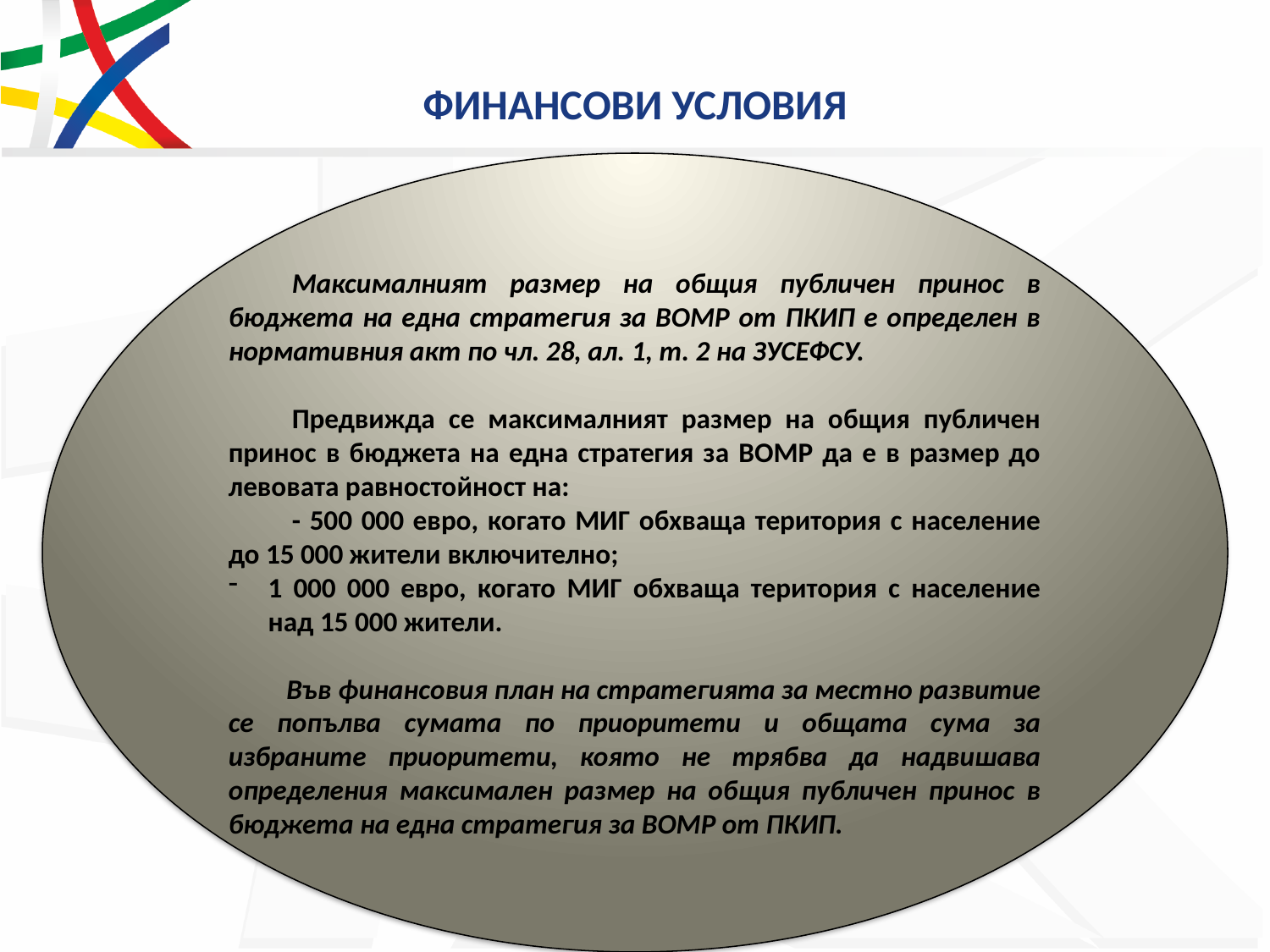

# ФИНАНСОВИ УСЛОВИЯ
Максималният размер на общия публичен принос в бюджета на една стратегия за ВОМР от ПКИП е определен в нормативния акт по чл. 28, ал. 1, т. 2 на ЗУСЕФСУ.

Предвижда се максималният размер на общия публичен принос в бюджета на една стратегия за ВОМР да е в размер до левовата равностойност на:
- 500 000 евро, когато МИГ обхваща територия с население до 15 000 жители включително;
1 000 000 евро, когато МИГ обхваща територия с население над 15 000 жители.

         Във финансовия план на стратегията за местно развитие се попълва сумата по приоритети и общата сума за избраните приоритети, която не трябва да надвишава определения максимален размер на общия публичен принос в бюджета на една стратегия за ВОМР от ПКИП.